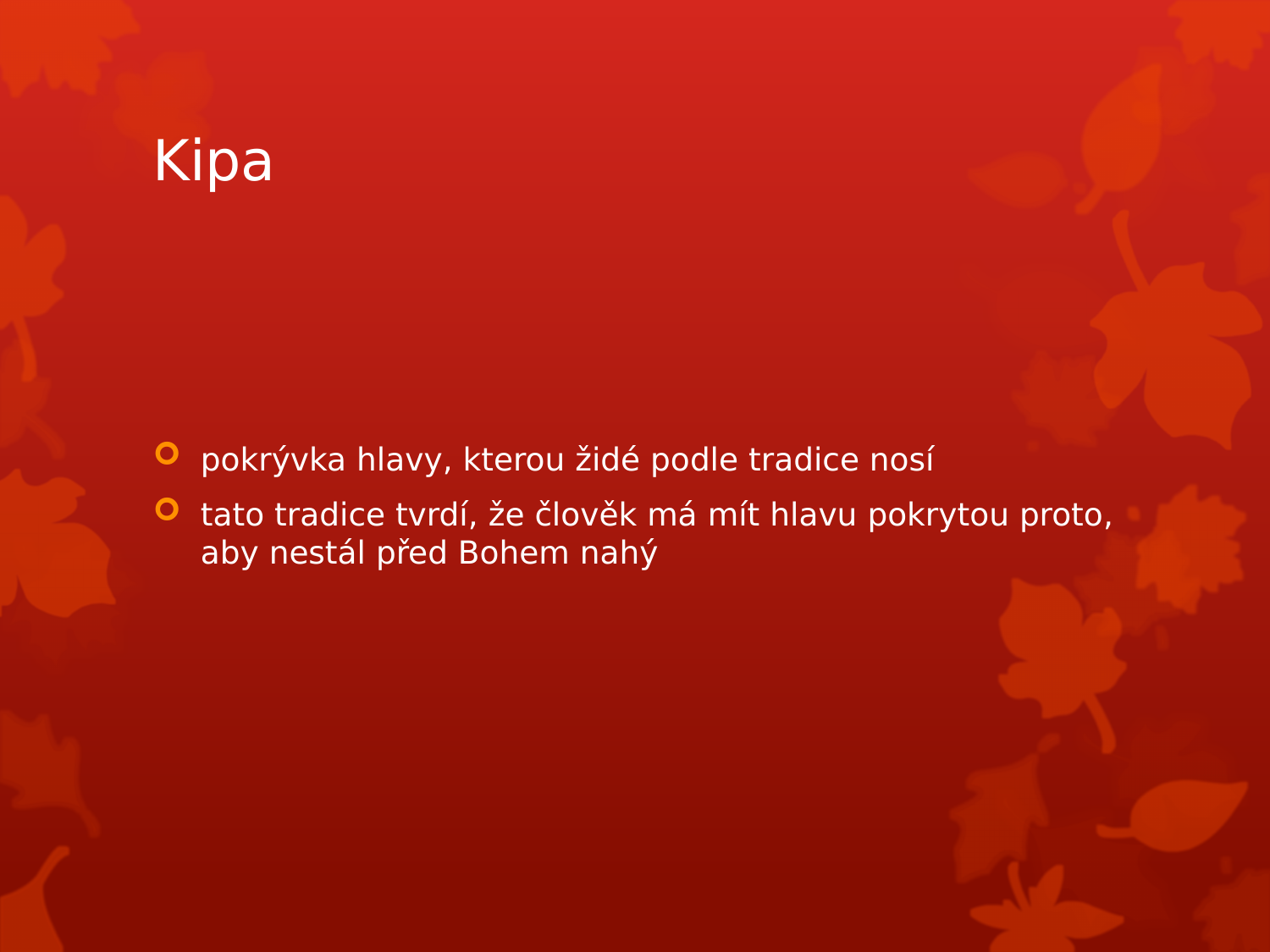

# Kipa
pokrývka hlavy, kterou židé podle tradice nosí
tato tradice tvrdí, že člověk má mít hlavu pokrytou proto, aby nestál před Bohem nahý